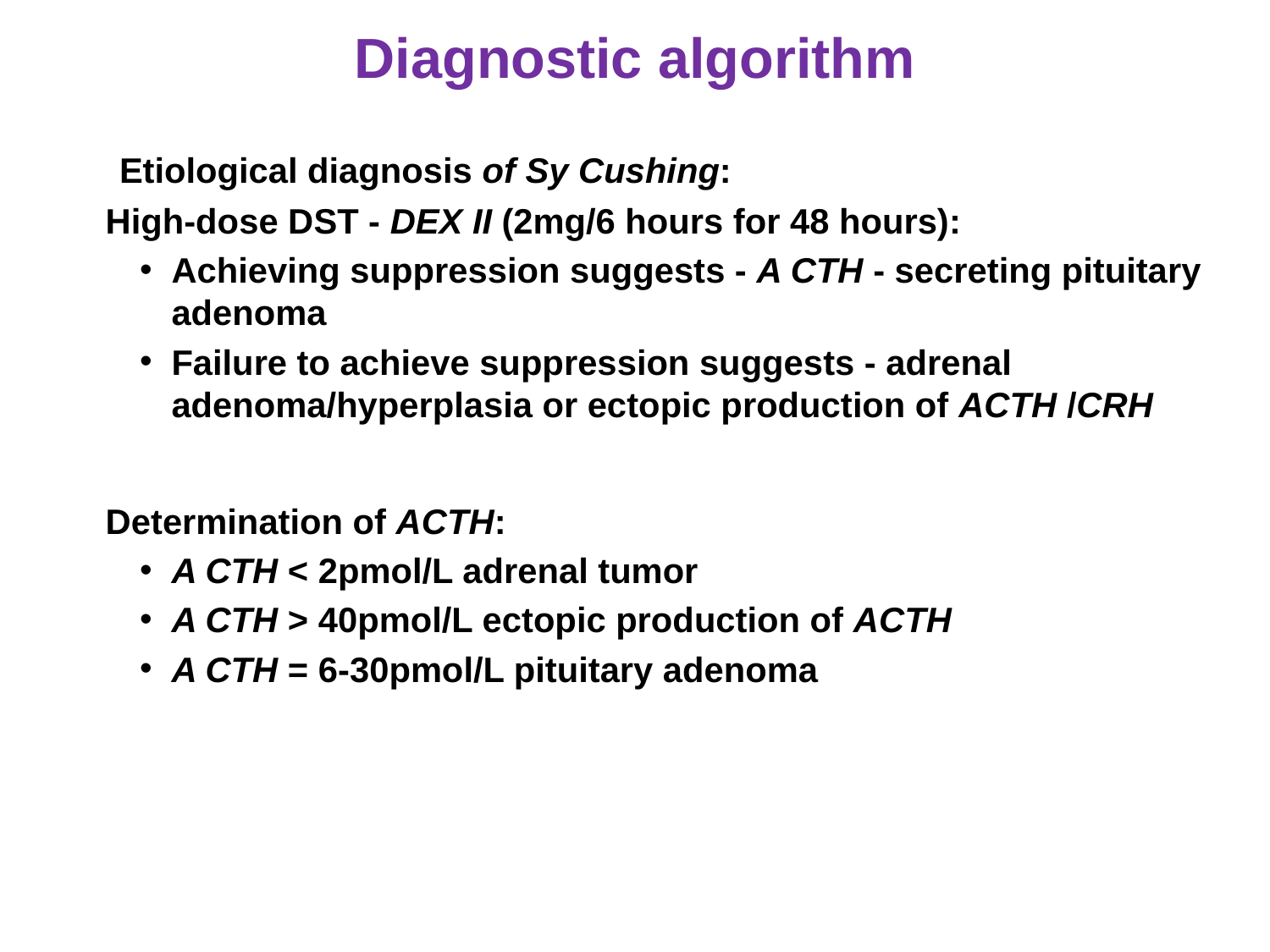

# Diagnostic algorithm
         Etiological diagnosis of Sy Cushing:
   High-dose DST - DEX II (2mg/6 hours for 48 hours):
Achieving suppression suggests - A CTH - secreting pituitary adenoma
Failure to achieve suppression suggests - adrenal adenoma/hyperplasia or ectopic production of ACTH /CRH

   Determination of ACTH:
A CTH < 2pmol/L adrenal tumor
A CTH > 40pmol/L ectopic production of ACTH
A CTH = 6-30pmol/L pituitary adenoma